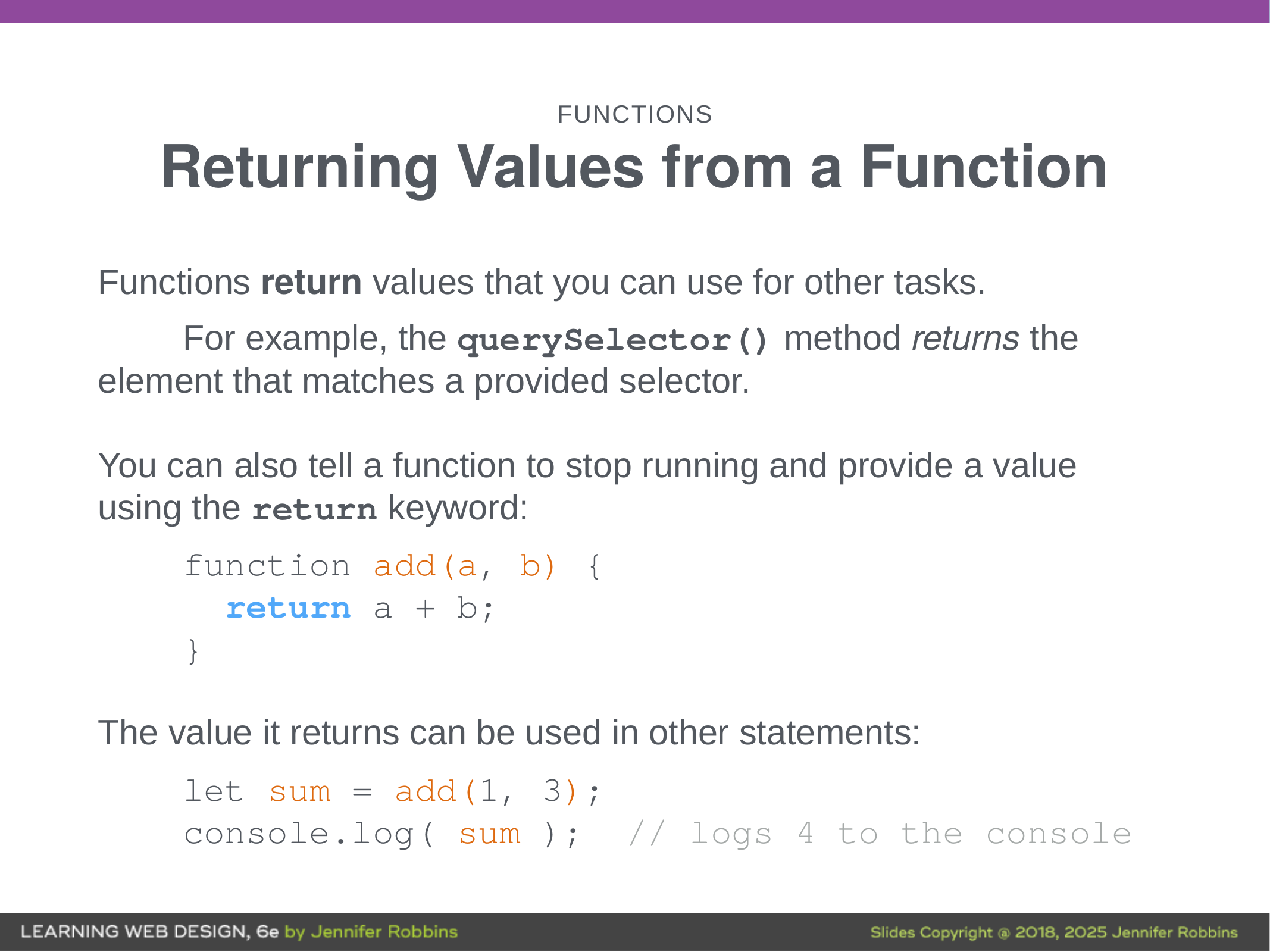

# FUNCTIONS
Returning Values from a Function
Functions return values that you can use for other tasks.
For example, the querySelector() method returns the element that matches a provided selector.
You can also tell a function to stop running and provide a value using the return keyword:
function add(a, b) {
  return a + b;
}
The value it returns can be used in other statements:
let sum = add(1, 3);
console.log( sum );  // logs 4 to the console